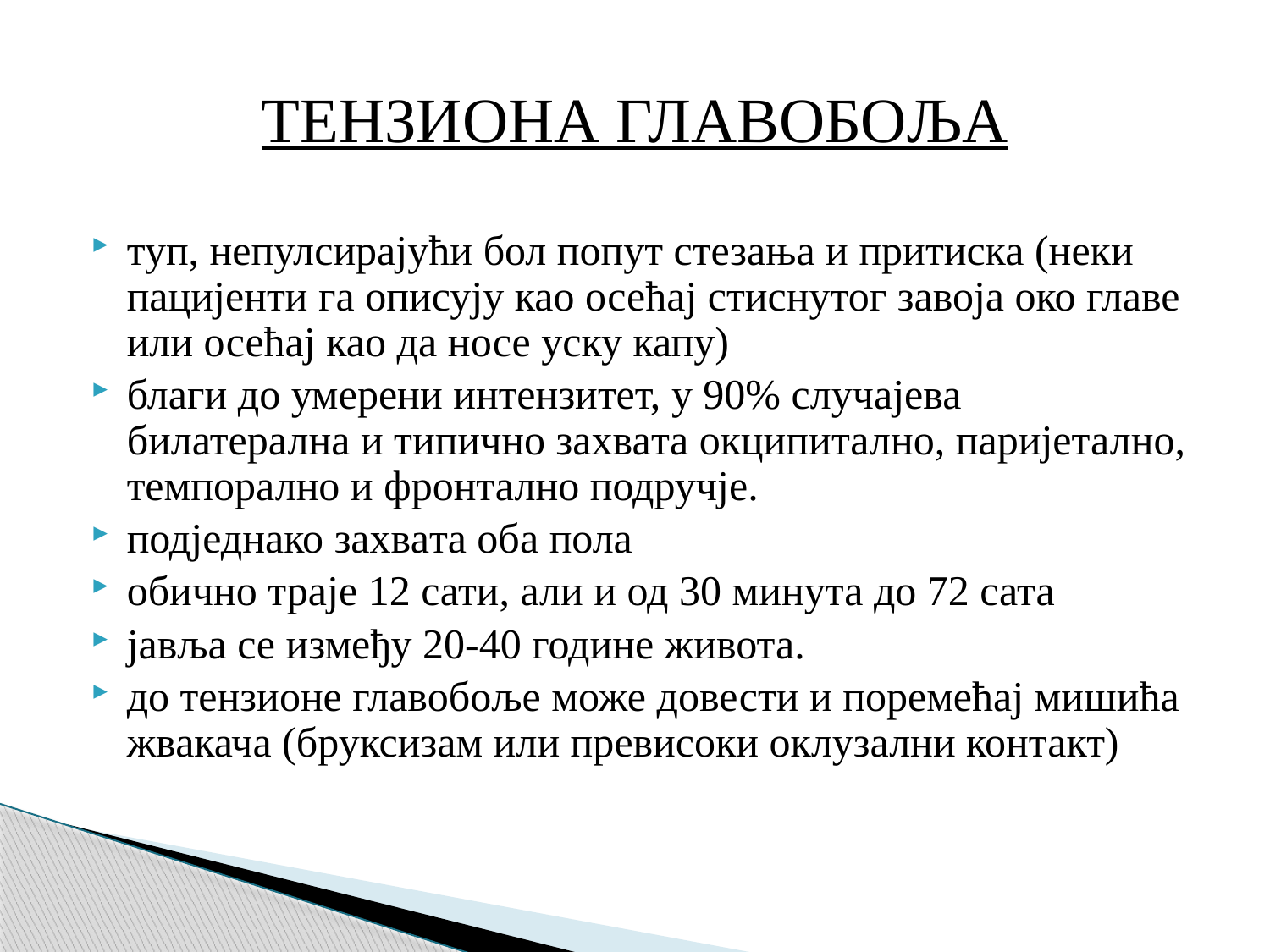

# ТЕНЗИОНА ГЛАВОБОЉА
туп, непулсирајући бол попут стезања и притиска (неки пацијенти га описују као осећај стиснутог завоја око главе или осећај као да носе уску капу)
благи до умерени интензитет, у 90% случајева билатерална и типично захвата окципитално, паријетално, темпорално и фронтално подручје.
подједнако захвата оба пола
обично траје 12 сати, али и од 30 минута до 72 сата
јавља се између 20-40 године живота.
до тензионе главобоље може довести и поремећај мишића жвакача (бруксизам или превисоки оклузални контакт)